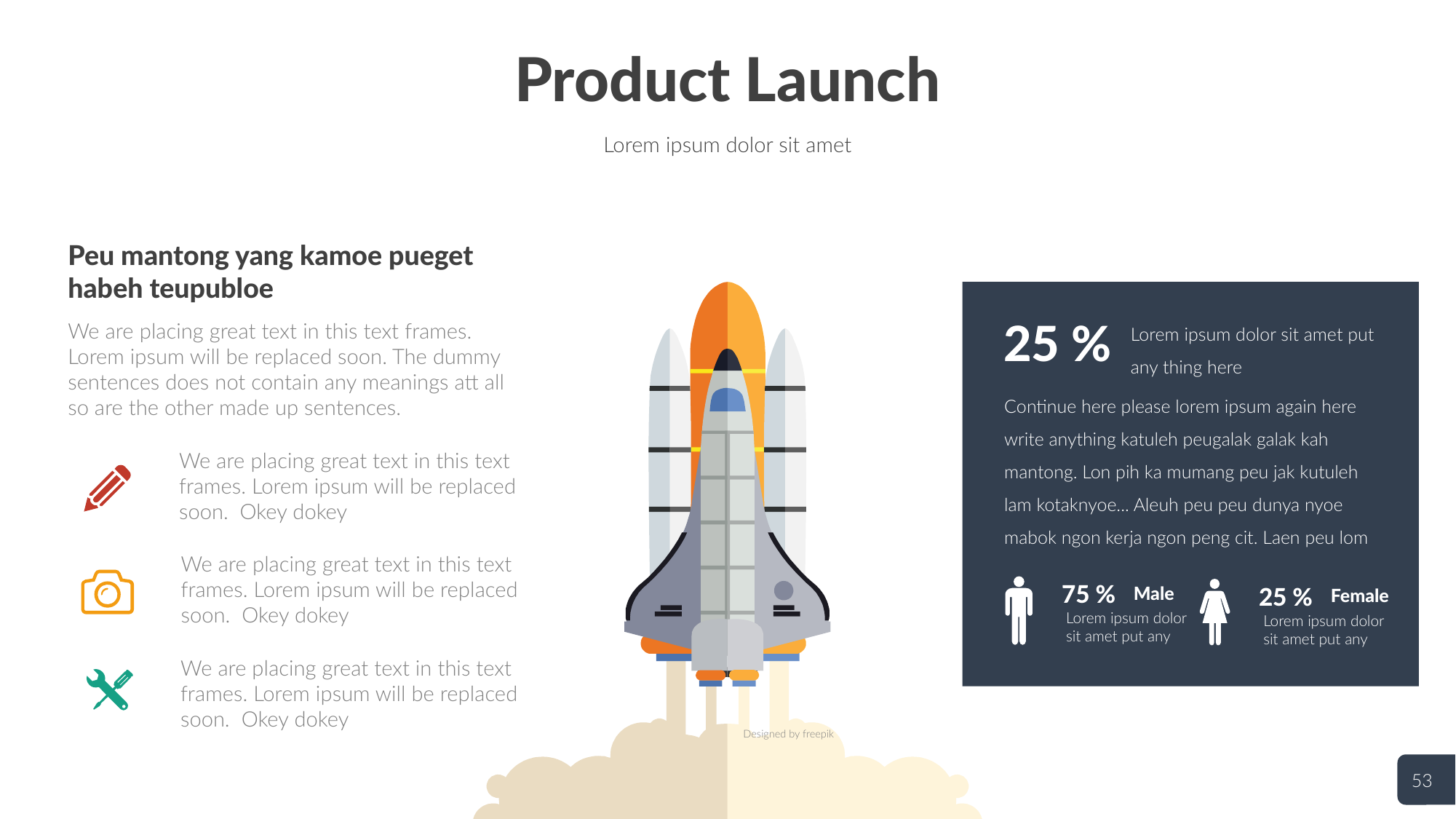

# Product Launch
Lorem ipsum dolor sit amet
Peu mantong yang kamoe pueget habeh teupubloe

Lorem ipsum dolor sit amet put any thing here
25 %
Continue here please lorem ipsum again here write anything katuleh peugalak galak kah mantong. Lon pih ka mumang peu jak kutuleh lam kotaknyoe... Aleuh peu peu dunya nyoe mabok ngon kerja ngon peng cit. Laen peu lom
We are placing great text in this text frames. Lorem ipsum will be replaced soon. The dummy sentences does not contain any meanings att all so are the other made up sentences.
We are placing great text in this text frames. Lorem ipsum will be replaced soon.  Okey dokey

We are placing great text in this text frames. Lorem ipsum will be replaced soon.  Okey dokey

75 %
Male
Lorem ipsum dolor sit amet put any

25 %
Female
Lorem ipsum dolor sit amet put any

We are placing great text in this text frames. Lorem ipsum will be replaced soon.  Okey dokey

Designed by freepik

53